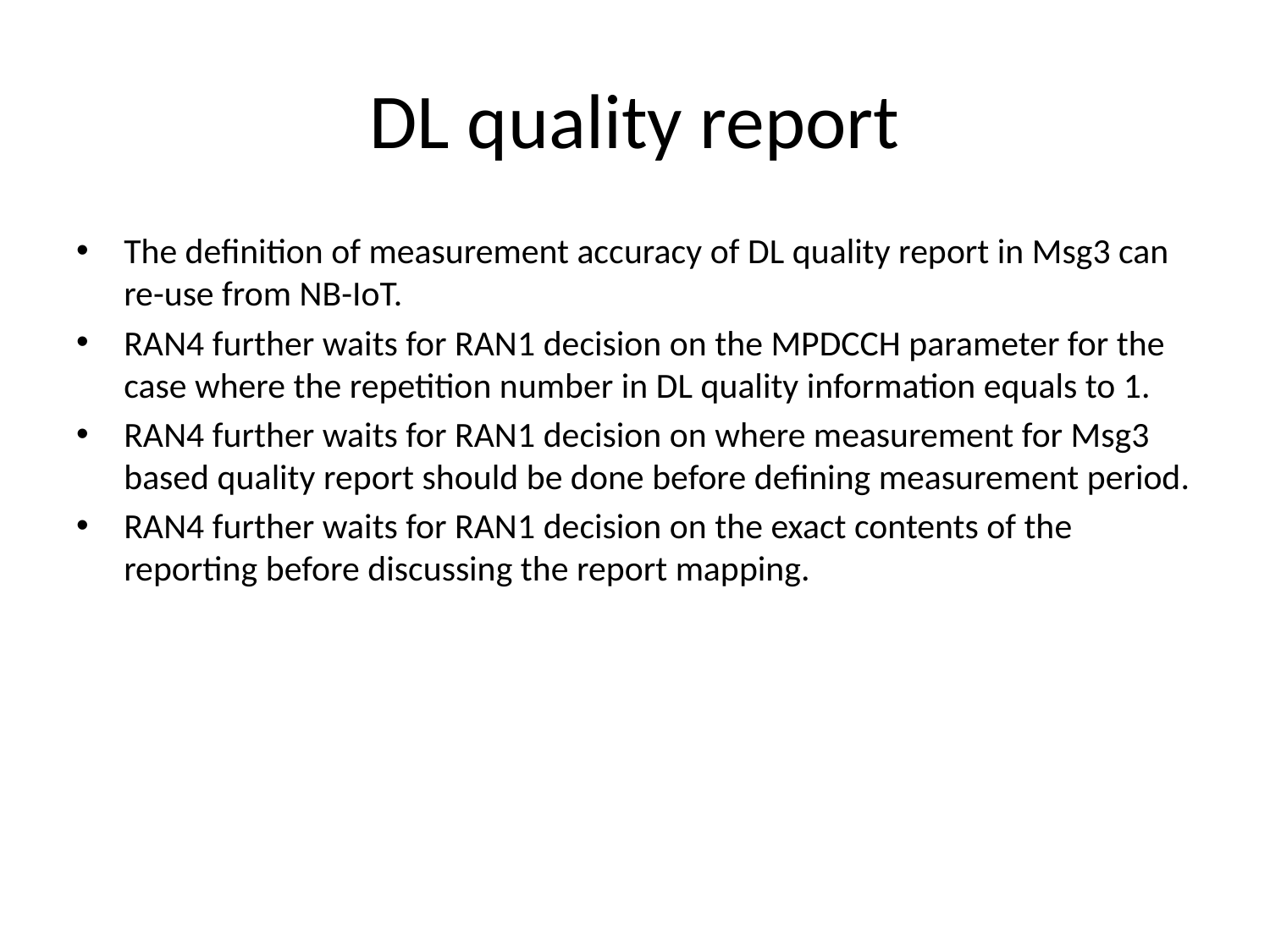

# DL quality report
The definition of measurement accuracy of DL quality report in Msg3 can re-use from NB-IoT.
RAN4 further waits for RAN1 decision on the MPDCCH parameter for the case where the repetition number in DL quality information equals to 1.
RAN4 further waits for RAN1 decision on where measurement for Msg3 based quality report should be done before defining measurement period.
RAN4 further waits for RAN1 decision on the exact contents of the reporting before discussing the report mapping.